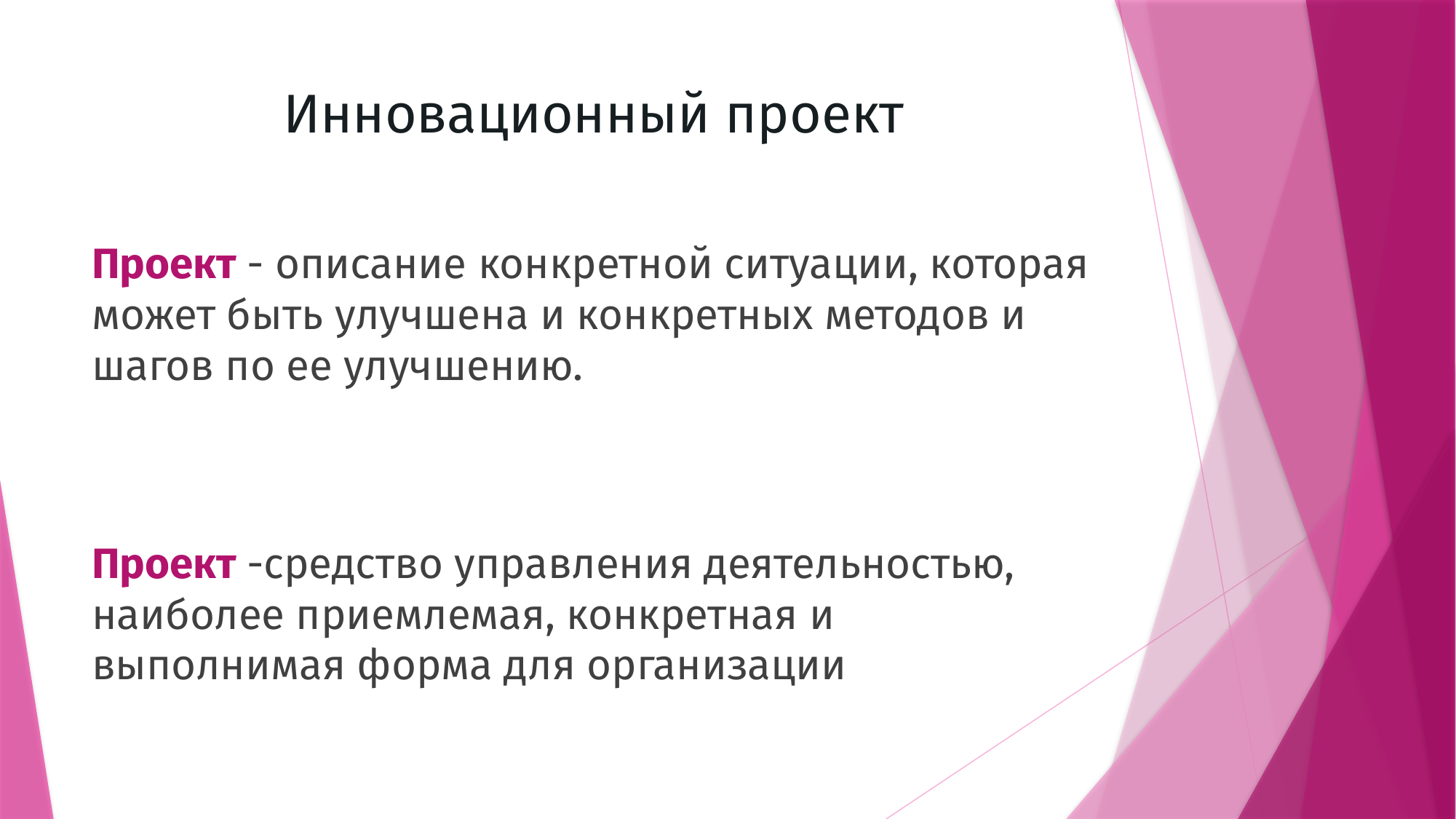

# Инновационный проект
Проект - описание конкретной ситуации, которая может быть улучшена и конкретных методов и шагов по ее улучшению.

Проект -средство управления деятельностью, наиболее приемлемая, конкретная и выполнимая форма для организации